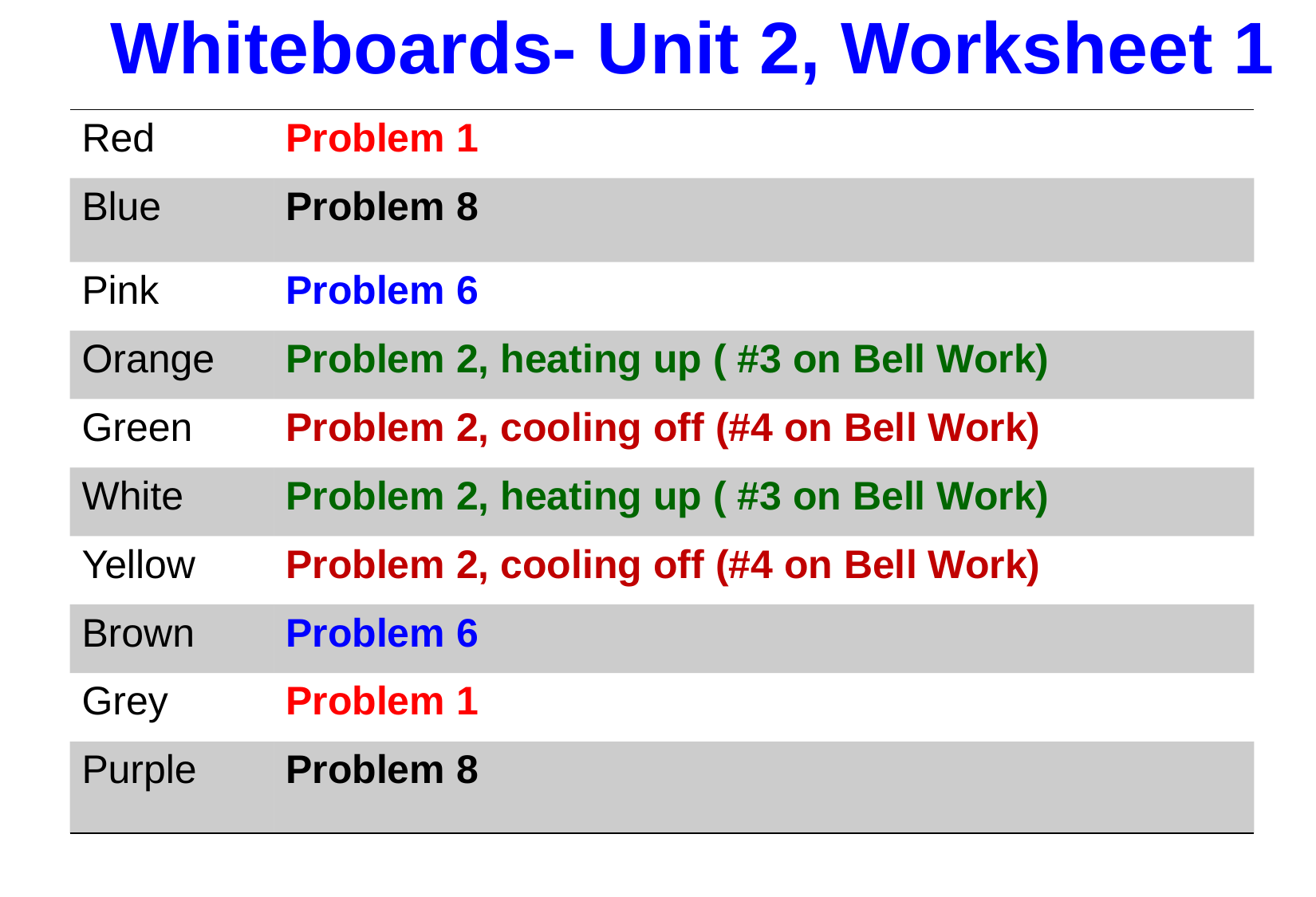

# Whiteboards- Unit 2, Worksheet 1
| Red | Problem 1 |
| --- | --- |
| Blue | Problem 8 |
| Pink | Problem 6 |
| Orange | Problem 2, heating up ( #3 on Bell Work) |
| Green | Problem 2, cooling off (#4 on Bell Work) |
| White | Problem 2, heating up ( #3 on Bell Work) |
| Yellow | Problem 2, cooling off (#4 on Bell Work) |
| Brown | Problem 6 |
| Grey | Problem 1 |
| Purple | Problem 8 |